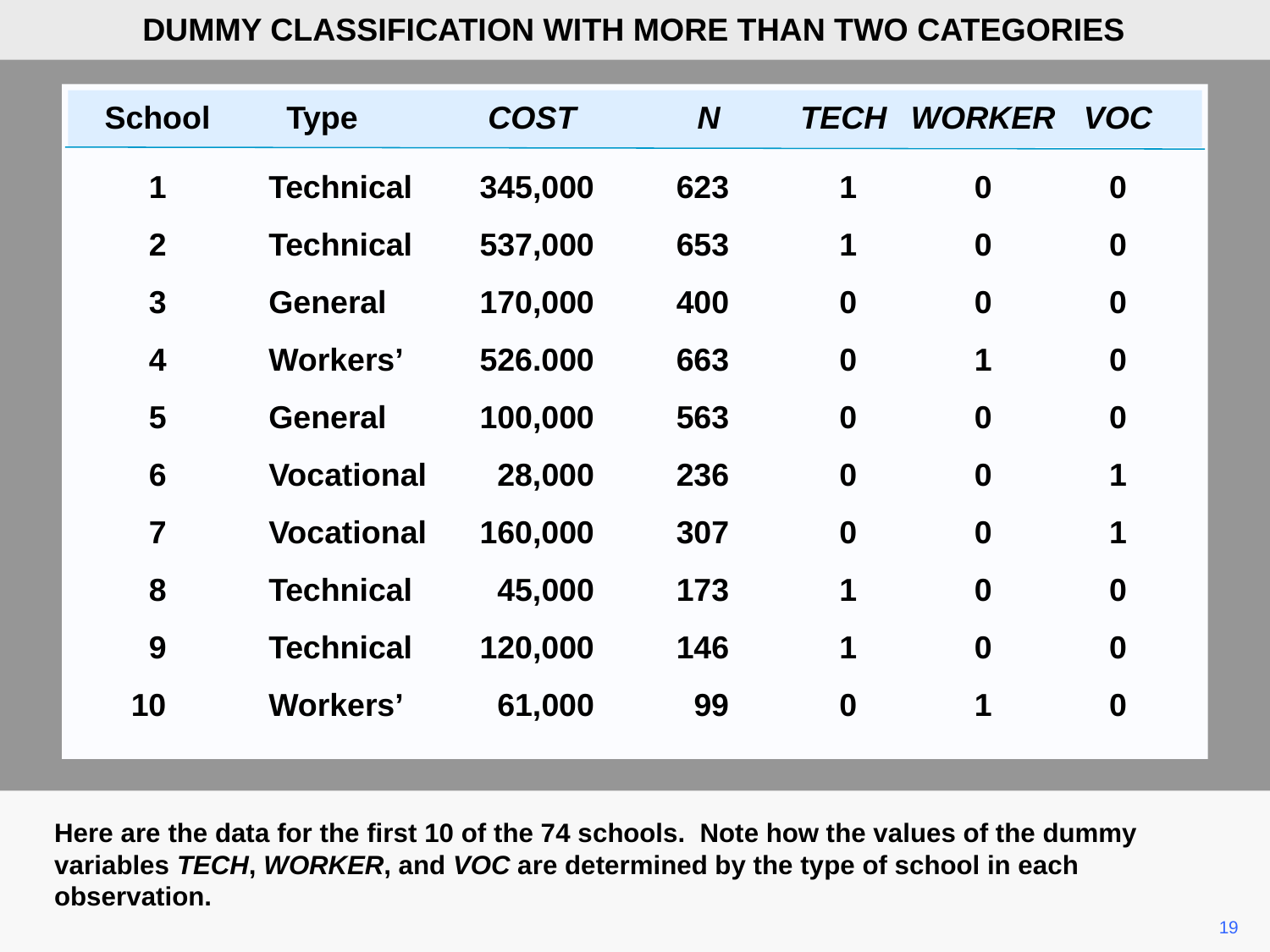

DUMMY CLASSIFICATION WITH MORE THAN TWO CATEGORIES

	School	  Type	COST  	N 	TECH 	WORKER	VOC
	1	Technical	345,000	623	1	0	0
	2	Technical 	537,000	653	1	0	0
	3	General 	170,000	400	0	0	0
	4	Workers’ 	526.000	663	0	1	0
	5	General 	100,000	563	0	0	0
	6	Vocational 	28,000	236	0	0	1
	7	Vocational 	160,000	307	0	0	1
	8	Technical 	45,000	173	1	0	0
	9	Technical 	120,000	146	1	0	0
	10  	Workers’ 	61,000	99	0	1	0

Here are the data for the first 10 of the 74 schools.  Note how the values of the dummy variables TECH, WORKER, and VOC are determined by the type of school in each observation.
19